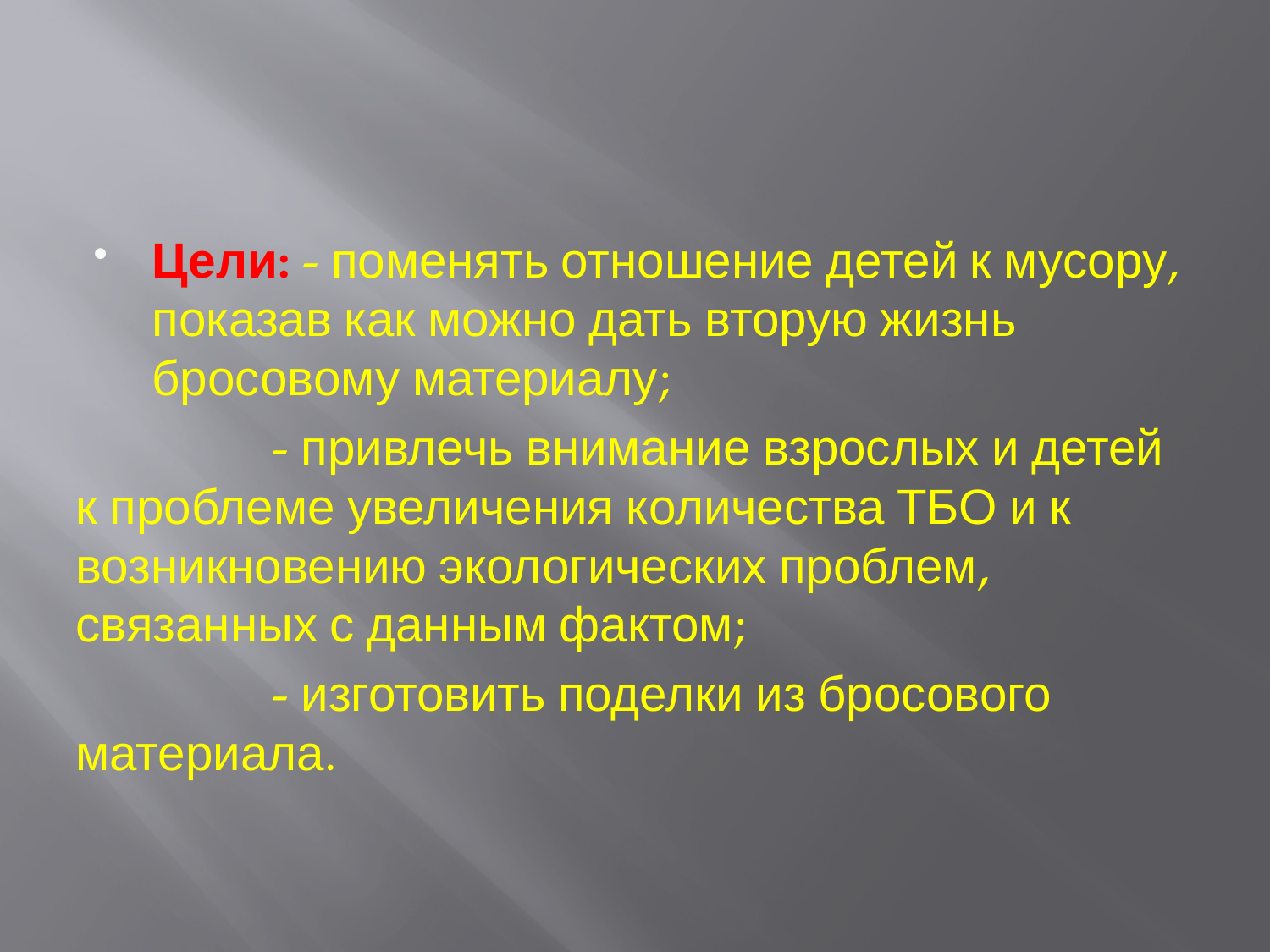

Цели: - поменять отношение детей к мусору, показав как можно дать вторую жизнь бросовому материалу;
                - привлечь внимание взрослых и детей к проблеме увеличения количества ТБО и к возникновению экологических проблем, связанных с данным фактом;
                - изготовить поделки из бросового материала.